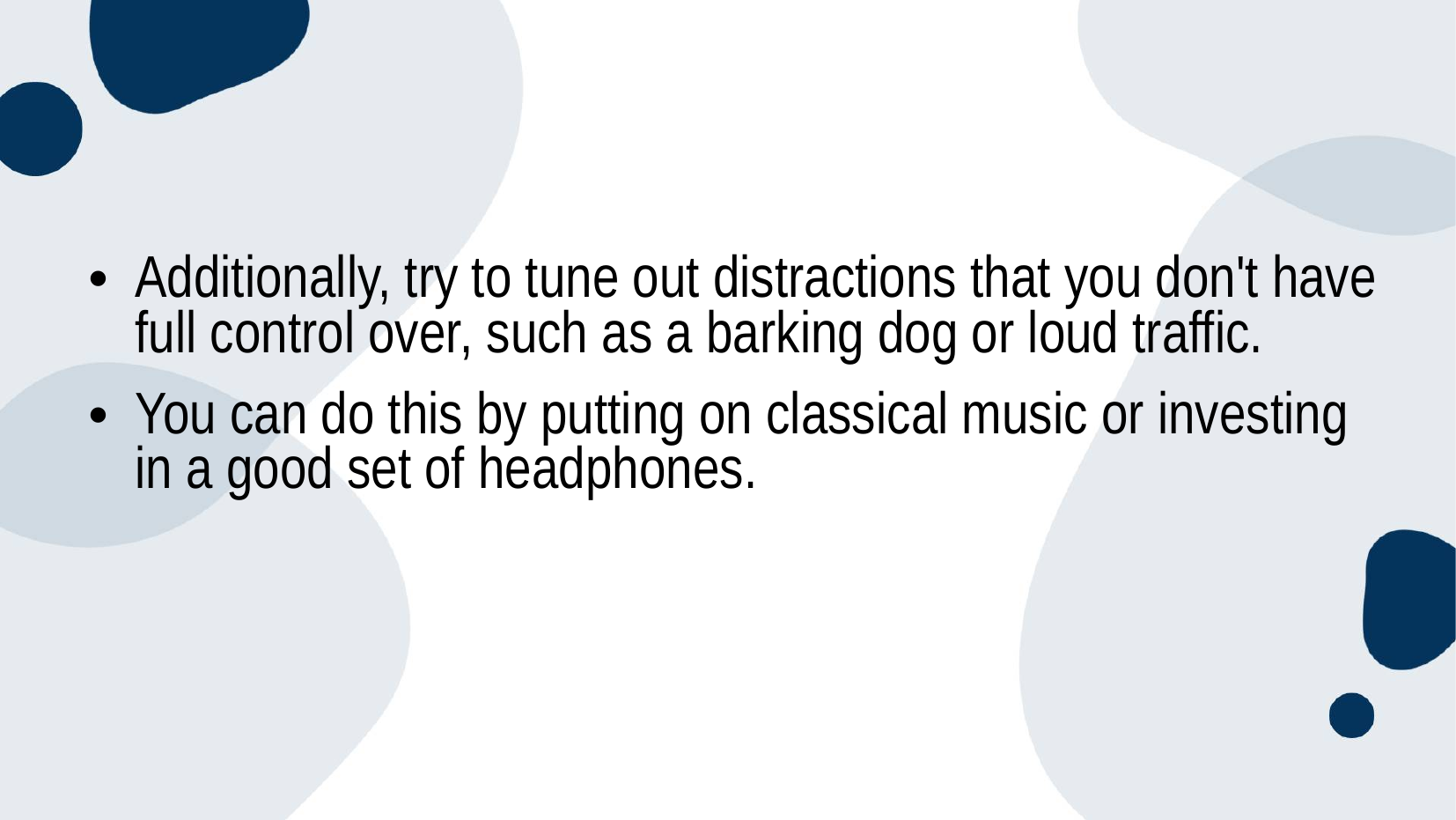

Additionally, try to tune out distractions that you don't have full control over, such as a barking dog or loud traffic.
You can do this by putting on classical music or investing in a good set of headphones.